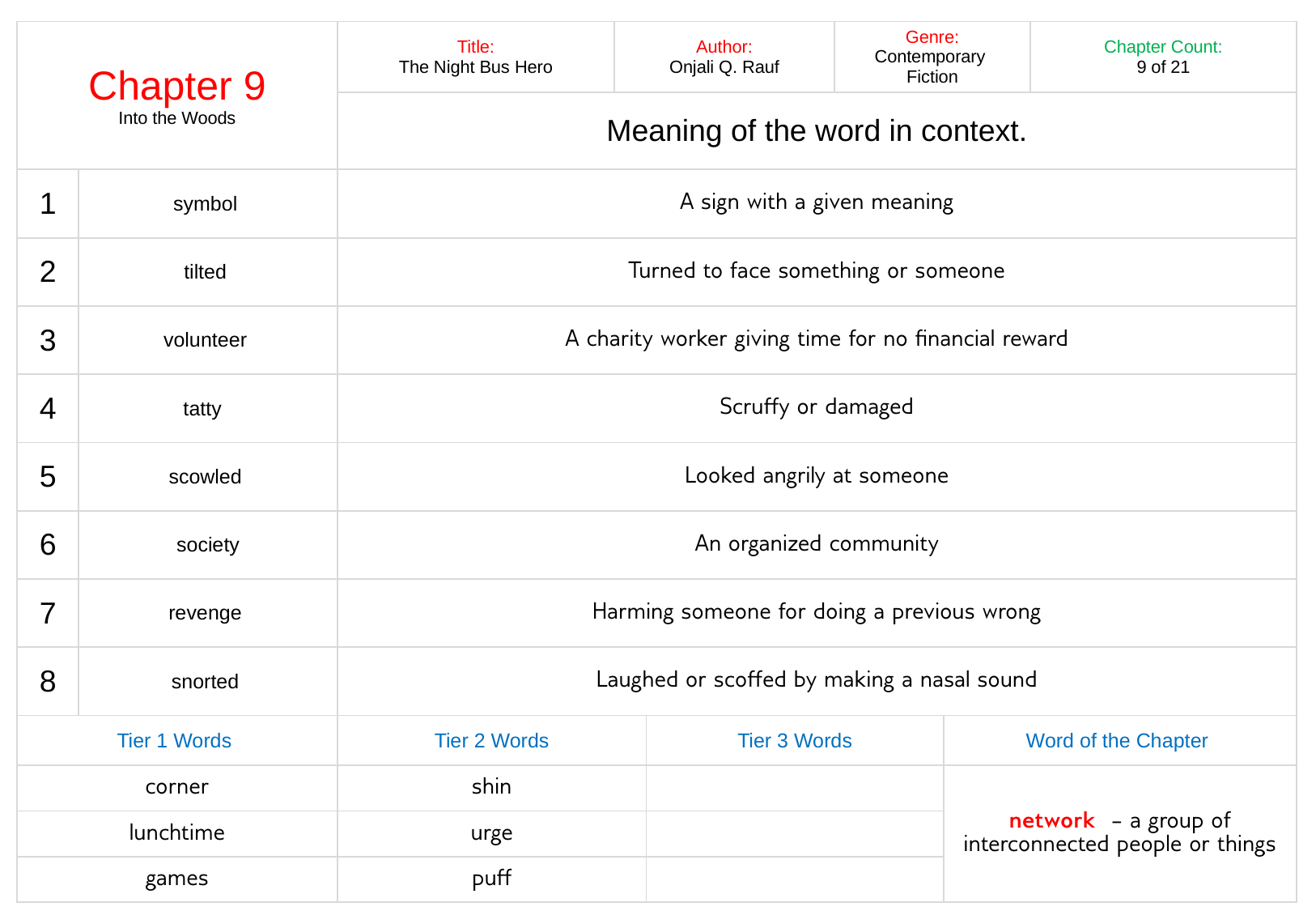

| Chapter 9 Into the Woods |  | Title: The Night Bus Hero | Author: Onjali Q. Rauf |  | Genre: Contemporary Fiction | Chapter Word Count: 435 | Chapter Count: 9 of 21 |
| --- | --- | --- | --- | --- | --- | --- | --- |
|  |  | Meaning of the word in context. |  |  |  |  |  |
| 1 | symbol | A sign with a given meaning |  |  |  |  |  |
| 2 | tilted | Turned to face something or someone |  |  |  |  |  |
| 3 | volunteer | A charity worker giving time for no financial reward |  |  |  |  |  |
| 4 | tatty | Scruffy or damaged |  |  |  |  |  |
| 5 | scowled | Looked angrily at someone |  |  |  |  |  |
| 6 | society | An organized community |  |  |  |  |  |
| 7 | revenge | Harming someone for doing a previous wrong |  |  |  |  |  |
| 8 | snorted | Laughed or scoffed by making a nasal sound |  |  |  |  |  |
| Tier 1 Words |  | Tier 2 Words |  | Tier 3 Words |  | Word of the Chapter |  |
| corner |  | shin |  |  |  | network – a group of interconnected people or things |  |
| lunchtime |  | urge |  |  |  |  |  |
| games |  | puff |  |  |  |  |  |